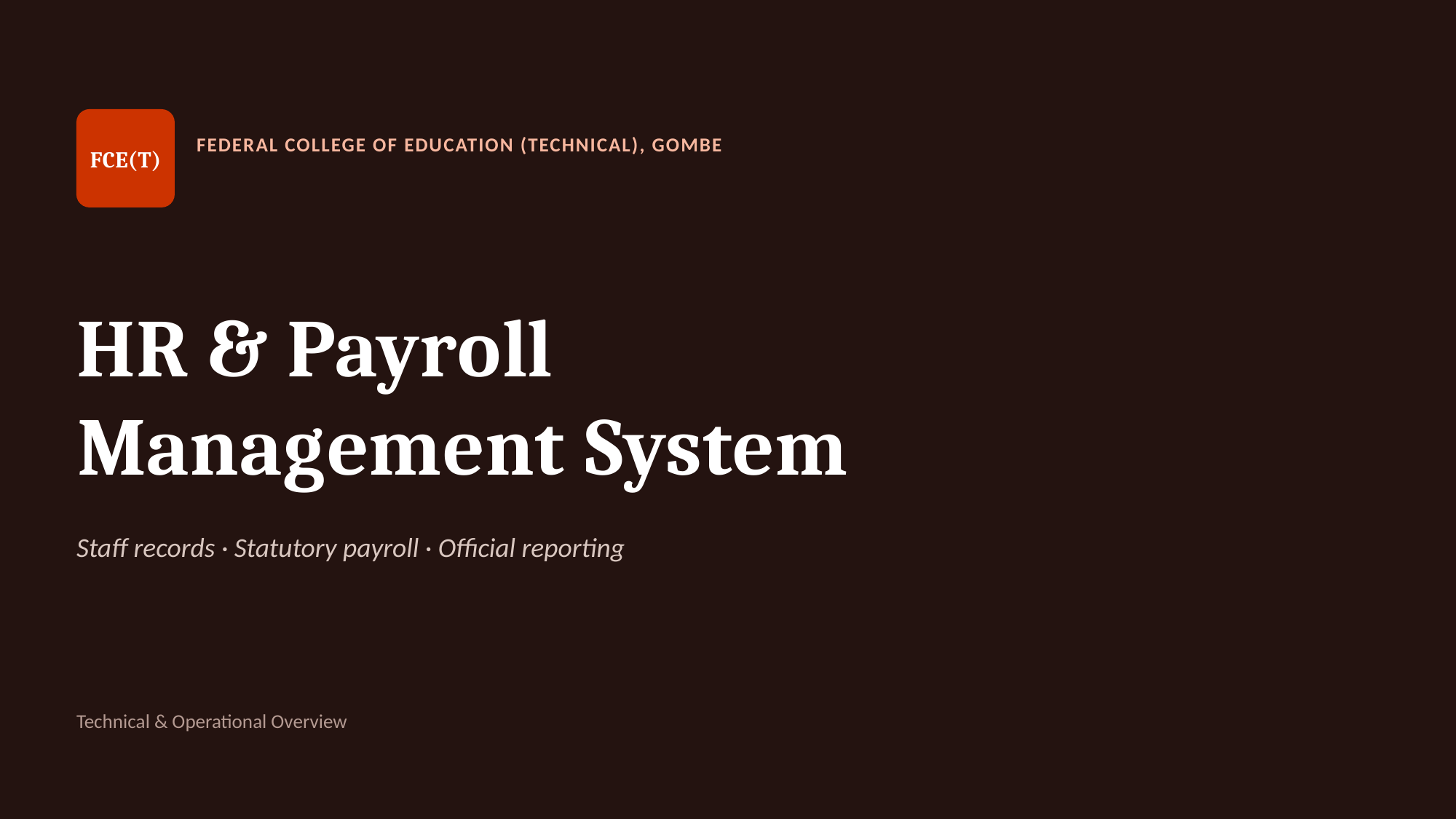

FCE(T)
FEDERAL COLLEGE OF EDUCATION (TECHNICAL), GOMBE
HR & Payroll
Management System
Staff records · Statutory payroll · Official reporting
Technical & Operational Overview